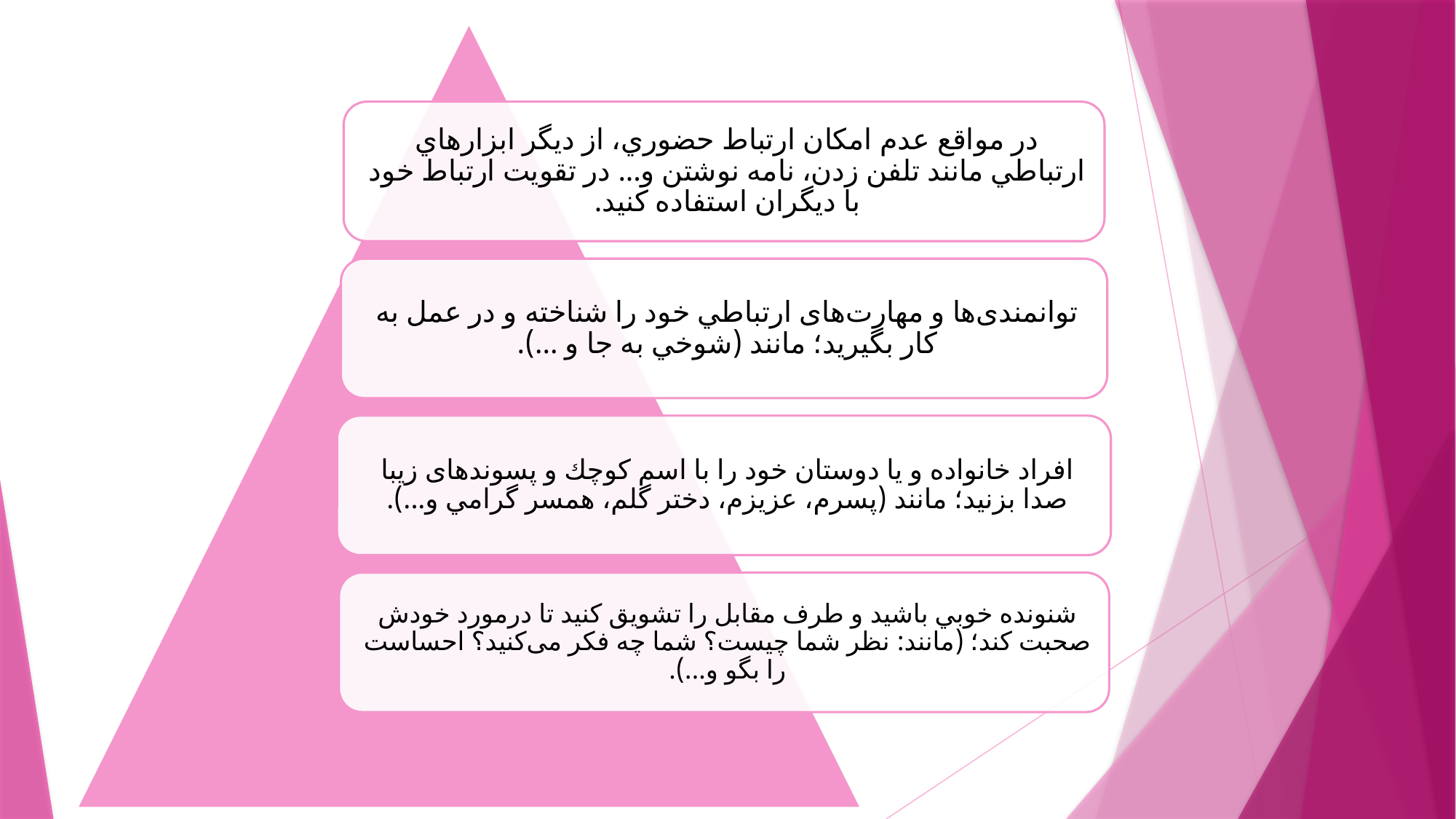

در مواقع عدم امكان ارتباط حضوري، از ديگر ابزارهاي ارتباطي مانند تلفن زدن، نامه نوشتن و... در تقويت ارتباط خود با ديگران استفاده كنيد.
توانمندی‌ها و مهارت‌های ارتباطي خود را شناخته و در عمل به كار بگيريد؛ مانند (شوخي به جا و ...).
افراد خانواده و يا دوستان خود را با اسم كوچك و پسوندهای زيبا صدا بزنيد؛ مانند (پسرم، عزيزم، دختر گلم، همسر گرامي و...).
شنونده خوبي باشيد و طرف مقابل را تشويق كنيد تا درمورد خودش صحبت كند؛ (مانند: نظر شما چيست؟ شما چه فكر می‌کنید؟ احساست را بگو و...).